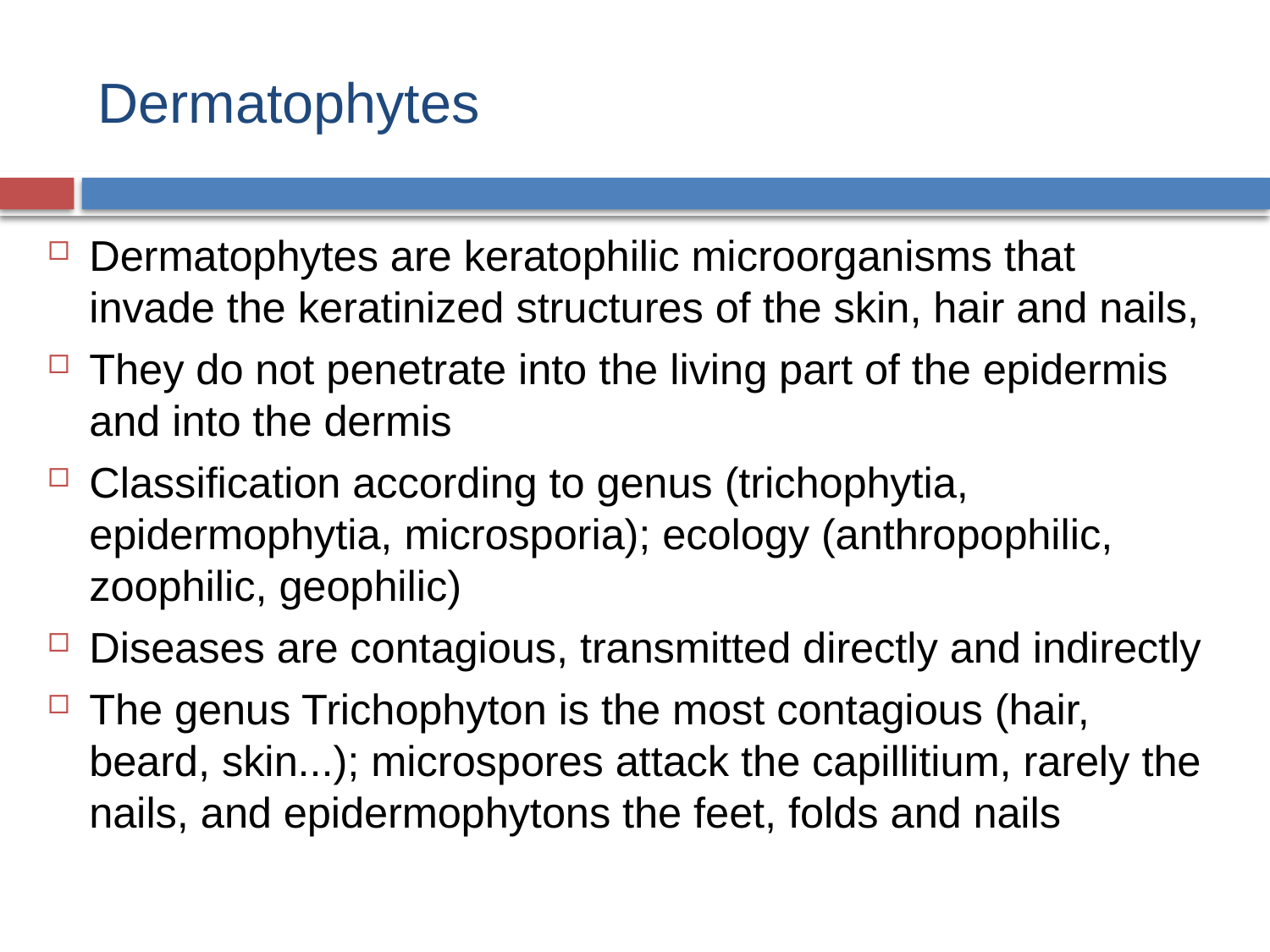

# Dermatophytes
Dermatophytes are keratophilic microorganisms that invade the keratinized structures of the skin, hair and nails,
They do not penetrate into the living part of the epidermis and into the dermis
Classification according to genus (trichophytia, epidermophytia, microsporia); ecology (anthropophilic, zoophilic, geophilic)
Diseases are contagious, transmitted directly and indirectly
The genus Trichophyton is the most contagious (hair, beard, skin...); microspores attack the capillitium, rarely the nails, and epidermophytons the feet, folds and nails